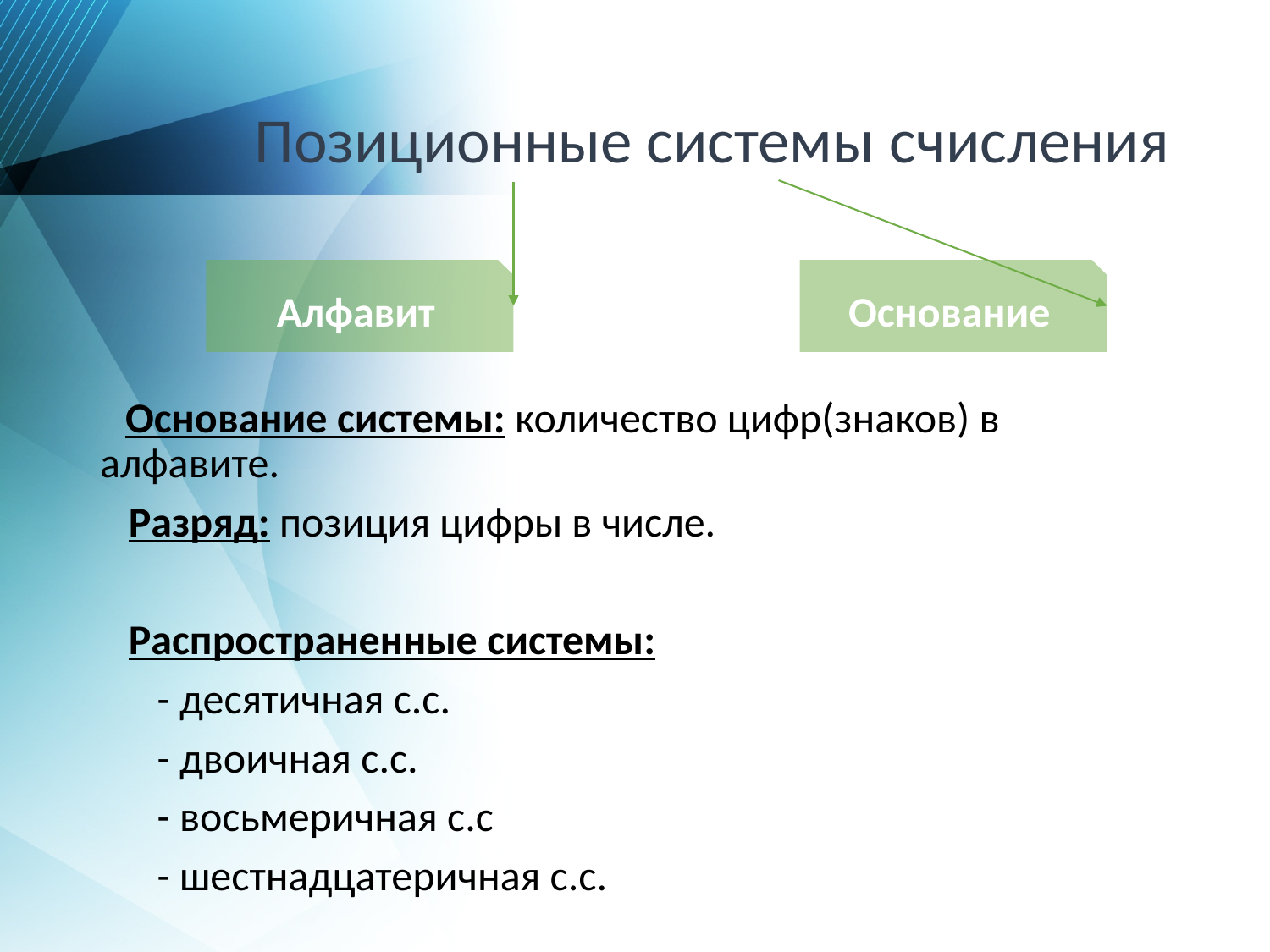

# Позиционные системы счисления
Алфавит
Основание
   Основание системы: количество цифр(знаков) в алфавите.
   Разряд: позиция цифры в числе.

   Распространенные системы:
      - десятичная с.с.
      - двоичная с.с.
      - восьмеричная с.с
      - шестнадцатеричная с.с.